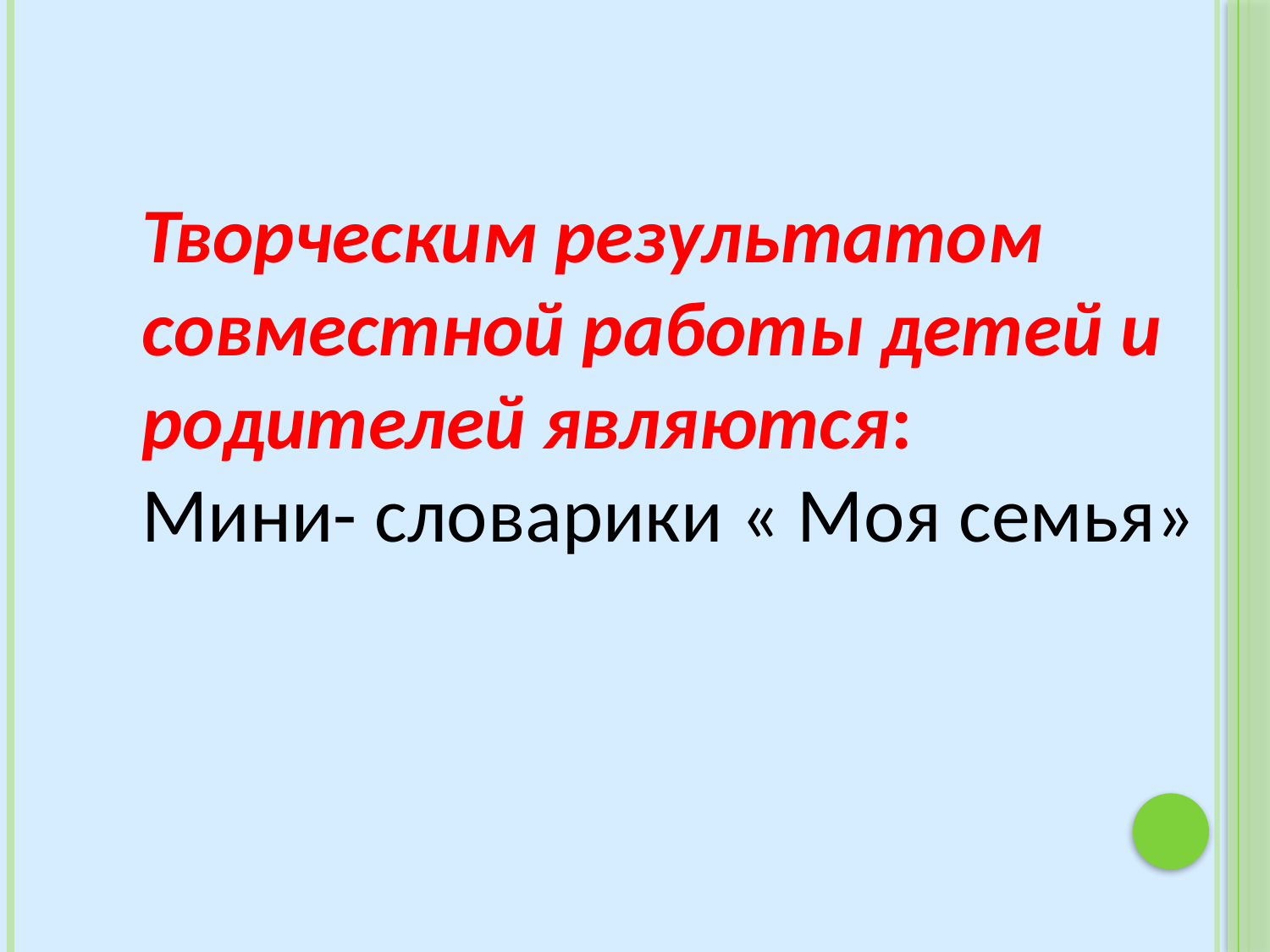

Творческим результатом совместной работы детей и родителей являются:
Мини- словарики « Моя семья»